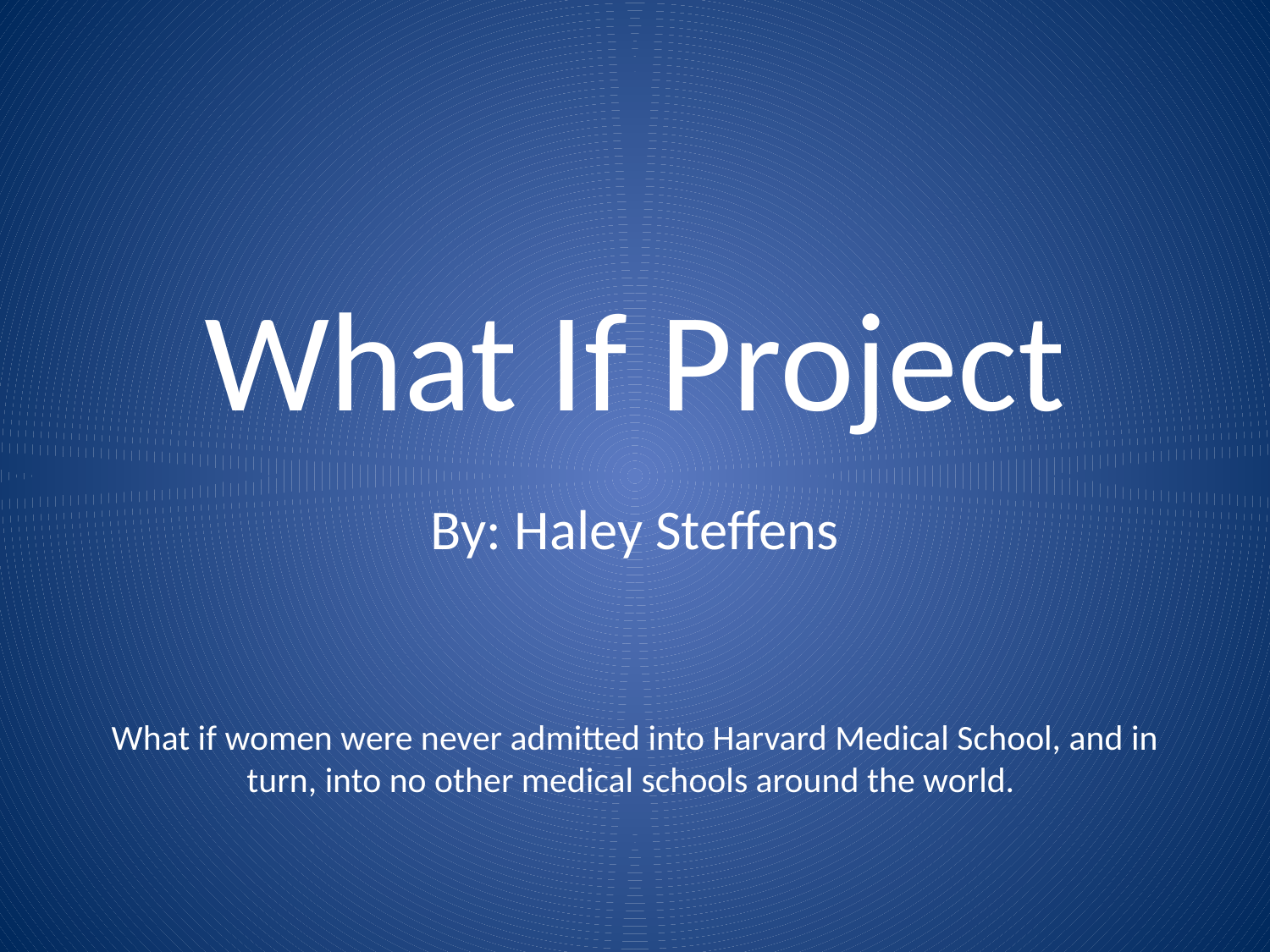

# What If Project
 By: Haley Steffens

What if women were never admitted into Harvard Medical School, and in turn, into no other medical schools around the world.